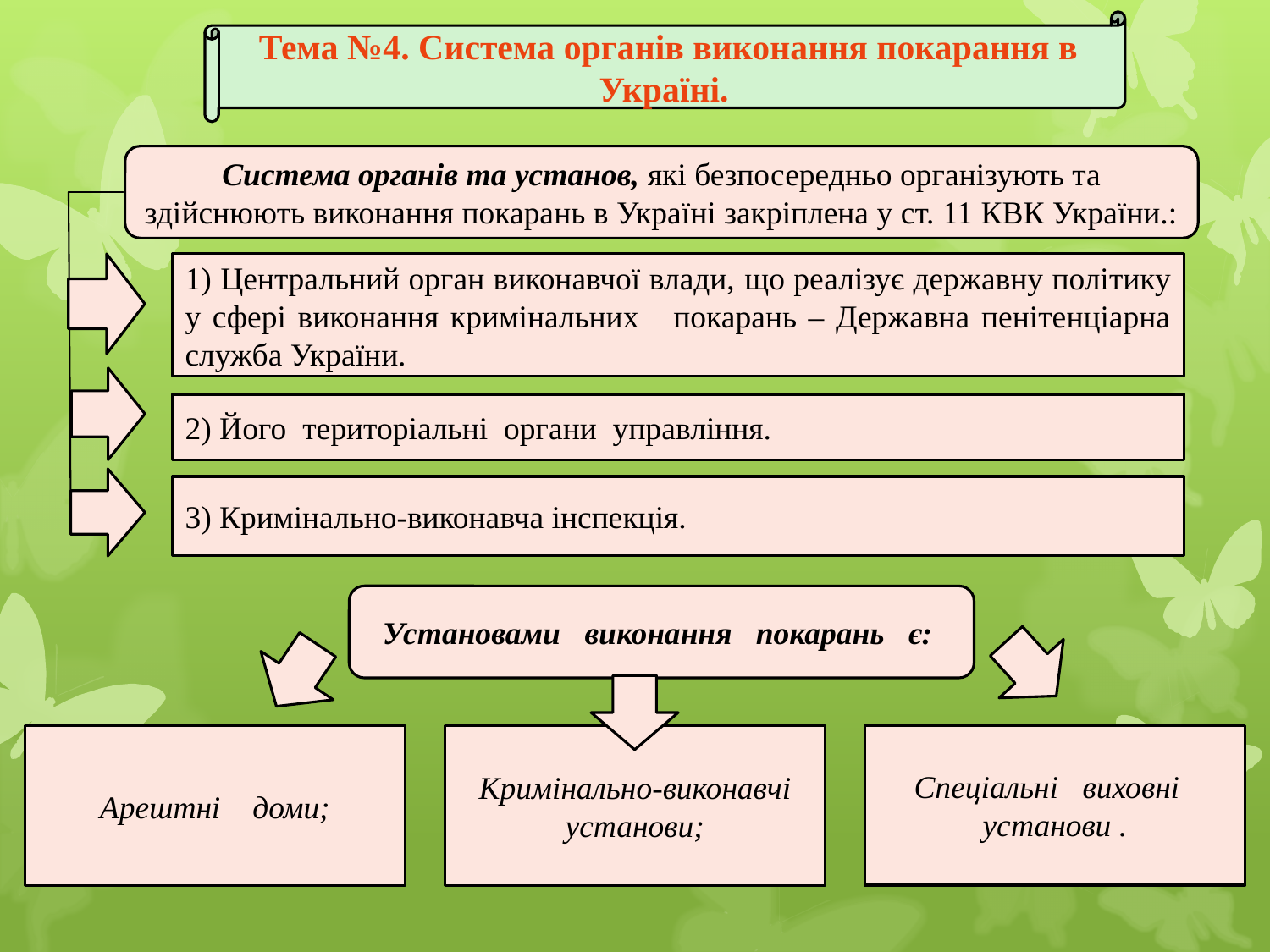

Тема №4. Система органів виконання покарання в Україні.
Система органів та установ, які безпосередньо організують та здійснюють виконання покарань в Україні закріплена у ст. 11 КВК України.:
1) Центральний орган виконавчої влади, що реалізує державну політику у сфері виконання кримінальних   покарань – Державна пенітенціарна служба України.

2) Його  територіальні  органи  управління.

3) Кримінально-виконавча інспекція.
Установами   виконання   покарань   є:

Спеціальні   виховні   установи .
Арештні    доми;
Кримінально-виконавчі установи;